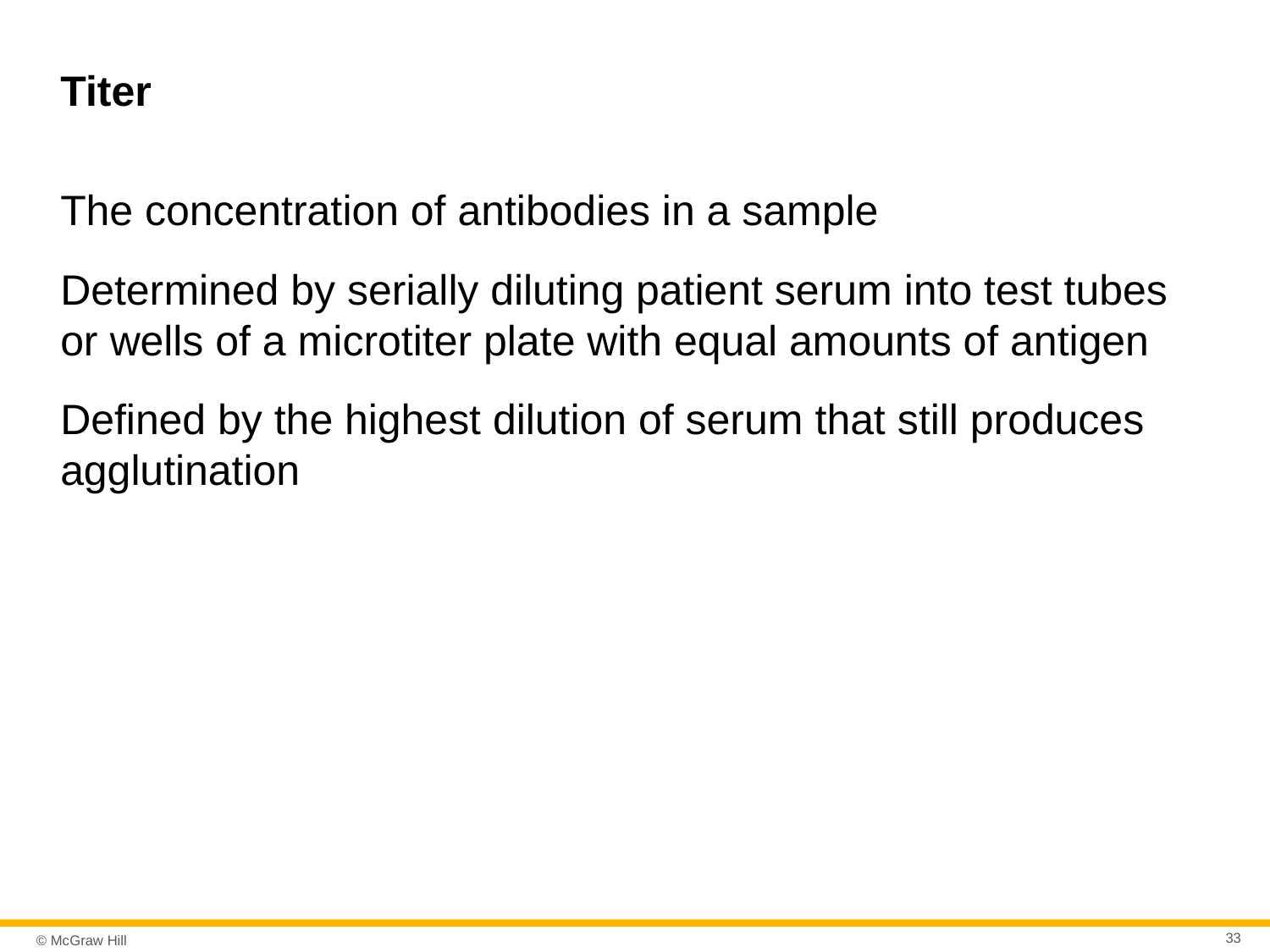

# Titer
The concentration of antibodies in a sample
Determined by serially diluting patient serum into test tubes or wells of a microtiter plate with equal amounts of antigen
Defined by the highest dilution of serum that still produces agglutination